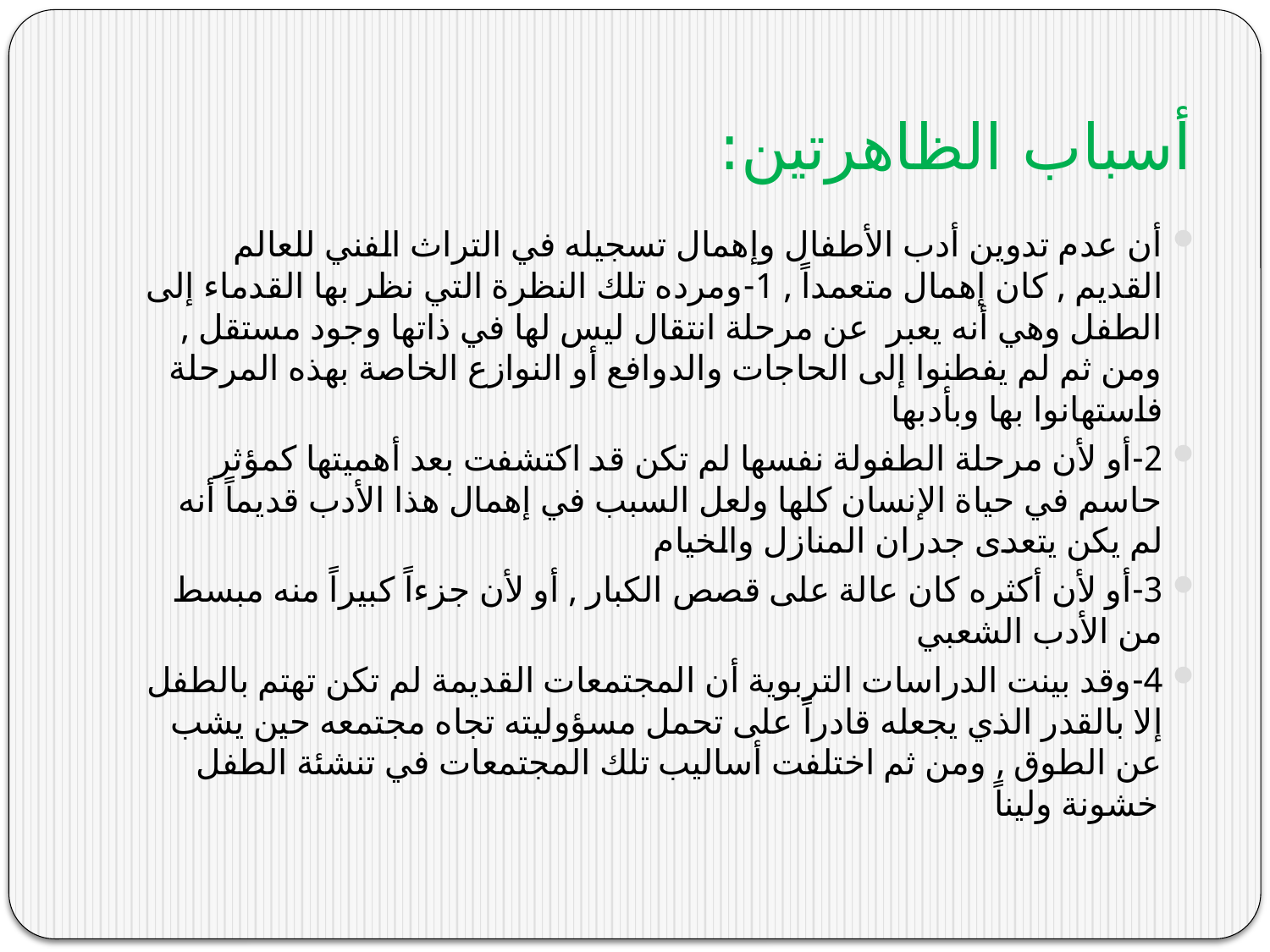

# أسباب الظاهرتين:
أن عدم تدوين أدب الأطفال وإهمال تسجيله في التراث الفني للعالم القديم , كان إهمال متعمداً , 1-ومرده تلك النظرة التي نظر بها القدماء إلى الطفل وهي أنه يعبر  عن مرحلة انتقال ليس لها في ذاتها وجود مستقل , ومن ثم لم يفطنوا إلى الحاجات والدوافع أو النوازع الخاصة بهذه المرحلة فاستهانوا بها وبأدبها
2-أو لأن مرحلة الطفولة نفسها لم تكن قد اكتشفت بعد أهميتها كمؤثر حاسم في حياة الإنسان كلها ولعل السبب في إهمال هذا الأدب قديماً أنه لم يكن يتعدى جدران المنازل والخيام
3-أو لأن أكثره كان عالة على قصص الكبار , أو لأن جزءاً كبيراً منه مبسط من الأدب الشعبي
4-وقد بينت الدراسات التربوية أن المجتمعات القديمة لم تكن تهتم بالطفل إلا بالقدر الذي يجعله قادراً على تحمل مسؤوليته تجاه مجتمعه حين يشب عن الطوق , ومن ثم اختلفت أساليب تلك المجتمعات في تنشئة الطفل خشونة وليناً